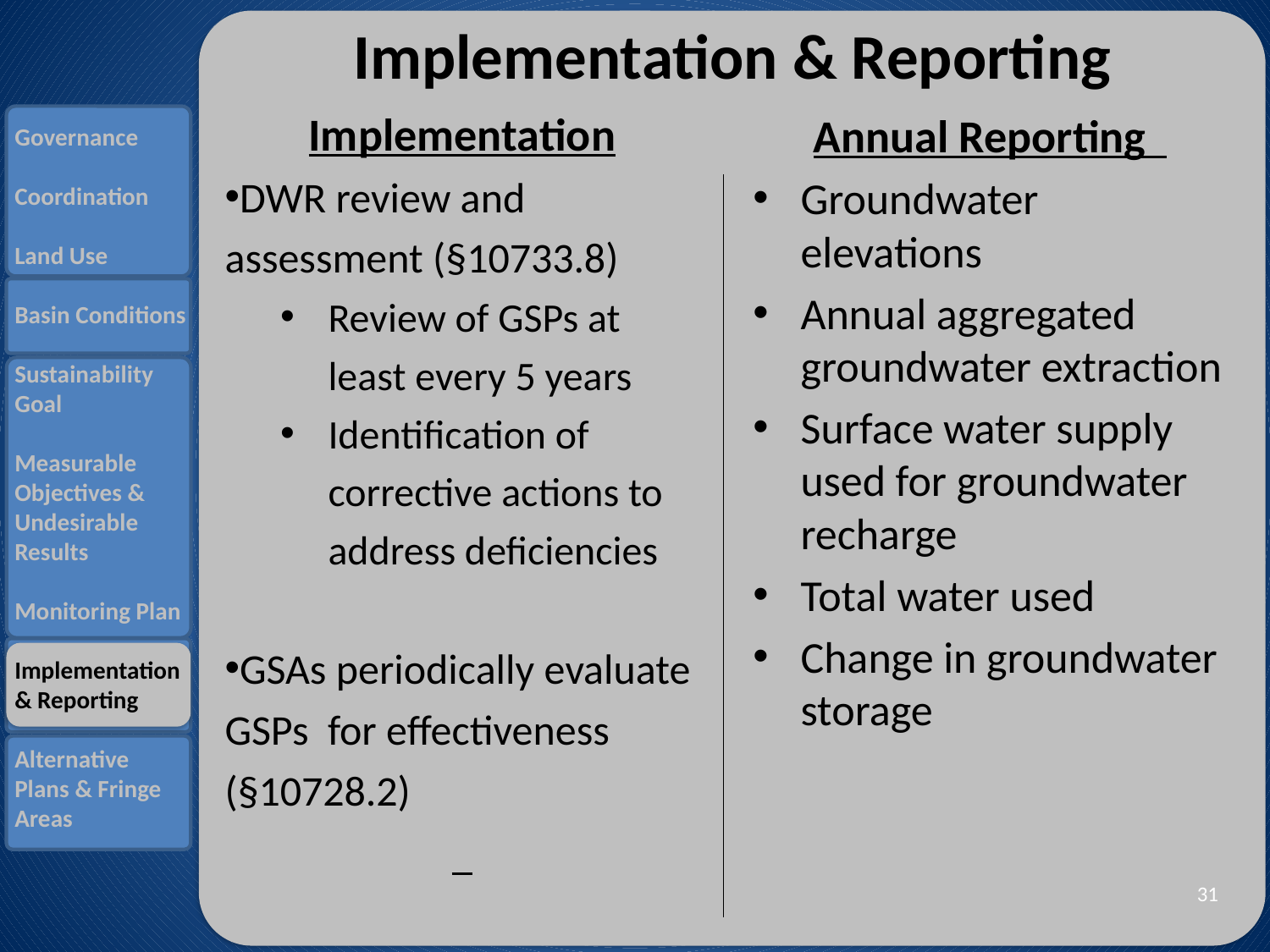

# Implementation & Reporting

Implementation
DWR review and assessment (§10733.8)
Review of GSPs at least every 5 years
Identification of corrective actions to address deficiencies

GSAs periodically evaluate GSPs  for effectiveness (§10728.2)

Annual Reporting
Groundwater elevations
Annual aggregated groundwater extraction
Surface water supply used for groundwater recharge
Total water used
Change in groundwater storage

Governance

Coordination

Land Use

Basin Conditions

Sustainability Goal

Measurable Objectives & Undesirable Results

Monitoring Plan

Implementation & Reporting

Alternative  Plans & Fringe Areas

31